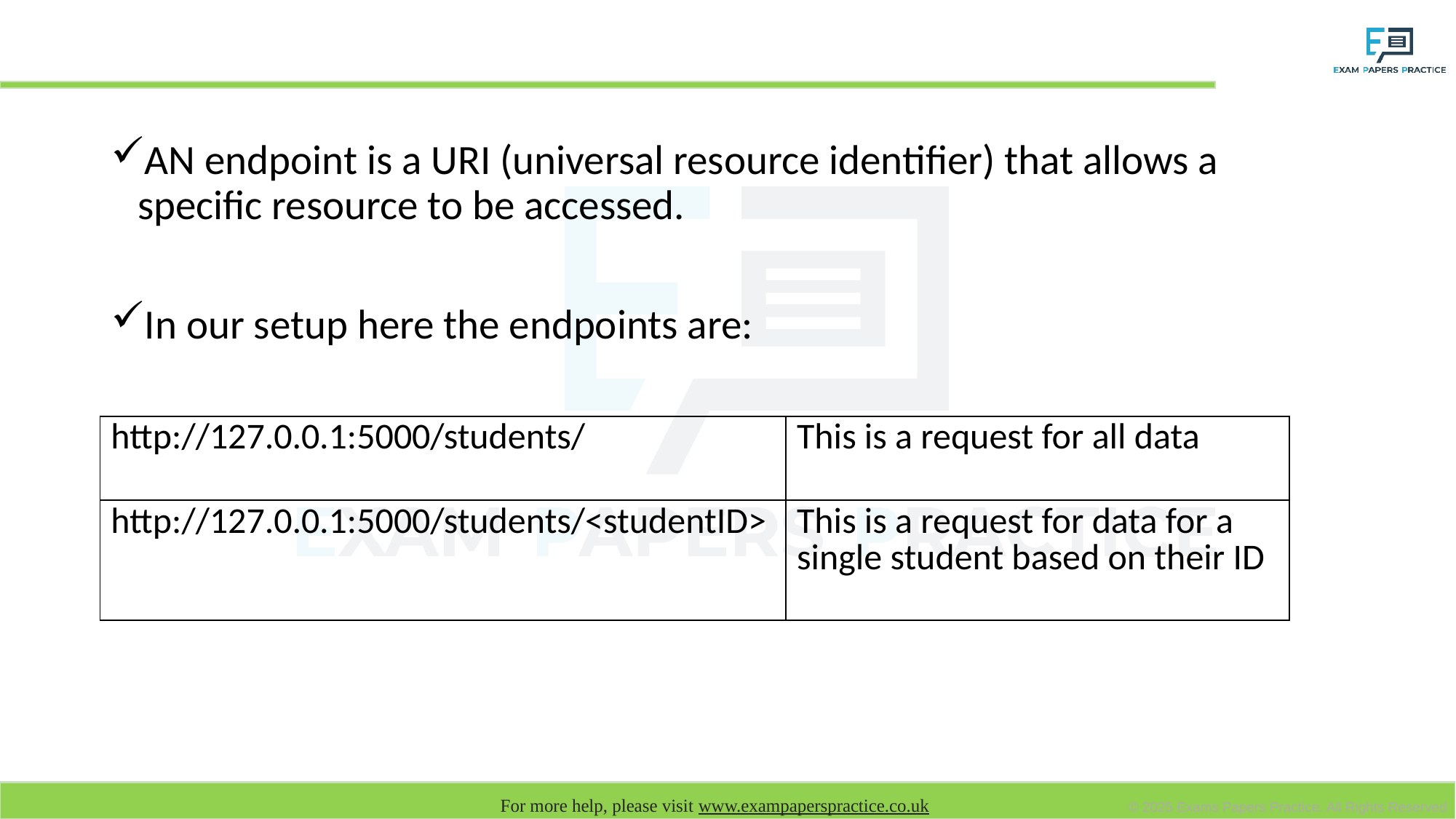

# Endpoints
AN endpoint is a URI (universal resource identifier) that allows a specific resource to be accessed.

In our setup here the endpoints are:

| http://127.0.0.1:5000/students/ | This is a request for all data |
| --- | --- |
| http://127.0.0.1:5000/students/<studentID> | This is a request for data for a single student based on their ID |